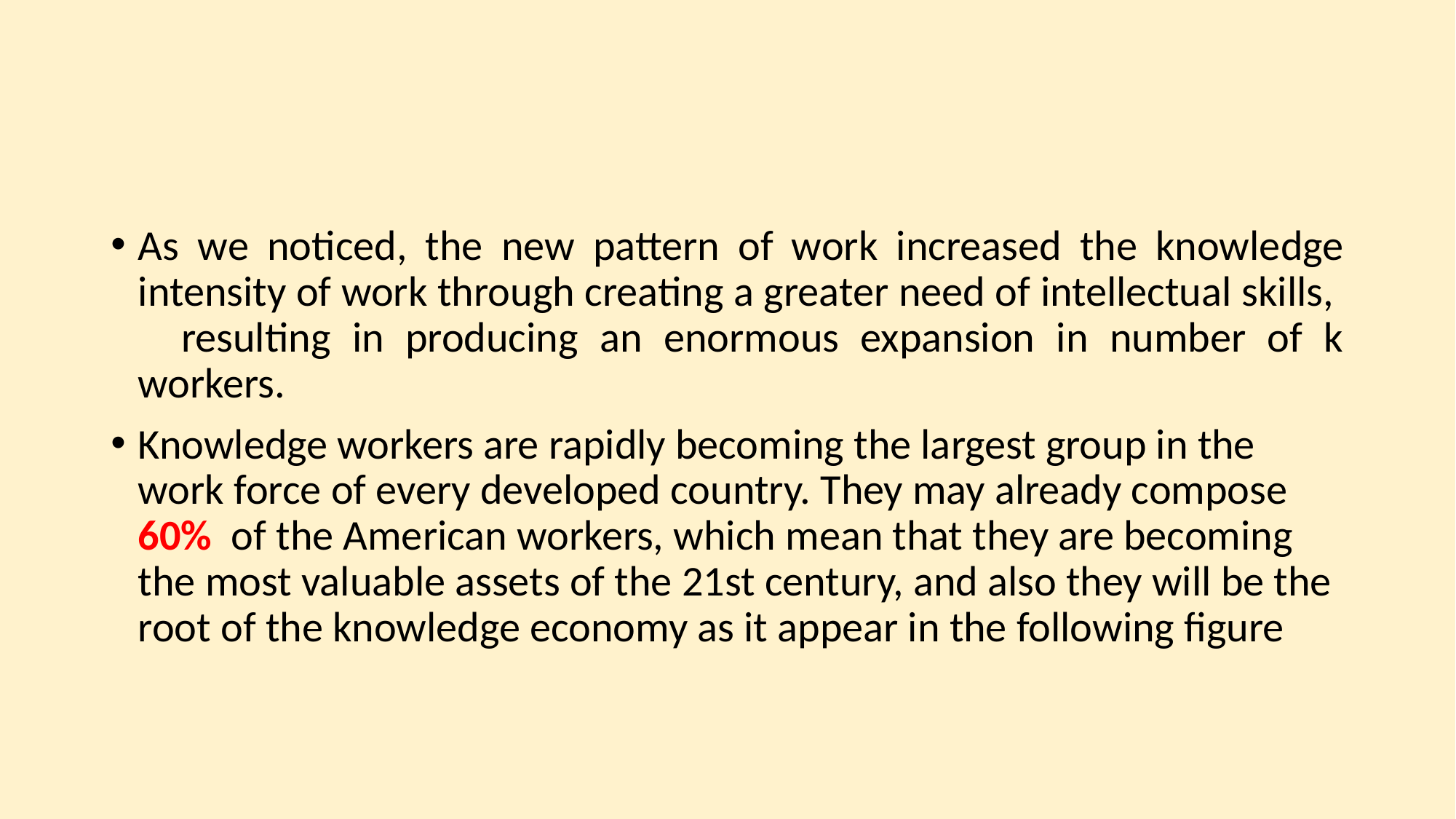

#
As we noticed, the new pattern of work increased the knowledge intensity of work through creating a greater need of intellectual skills,    resulting in producing an enormous expansion in number of k workers.
Knowledge workers are rapidly becoming the largest group in the work force of every developed country. They may already compose 60%  of the American workers, which mean that they are becoming the most valuable assets of the 21st century, and also they will be the root of the knowledge economy as it appear in the following figure